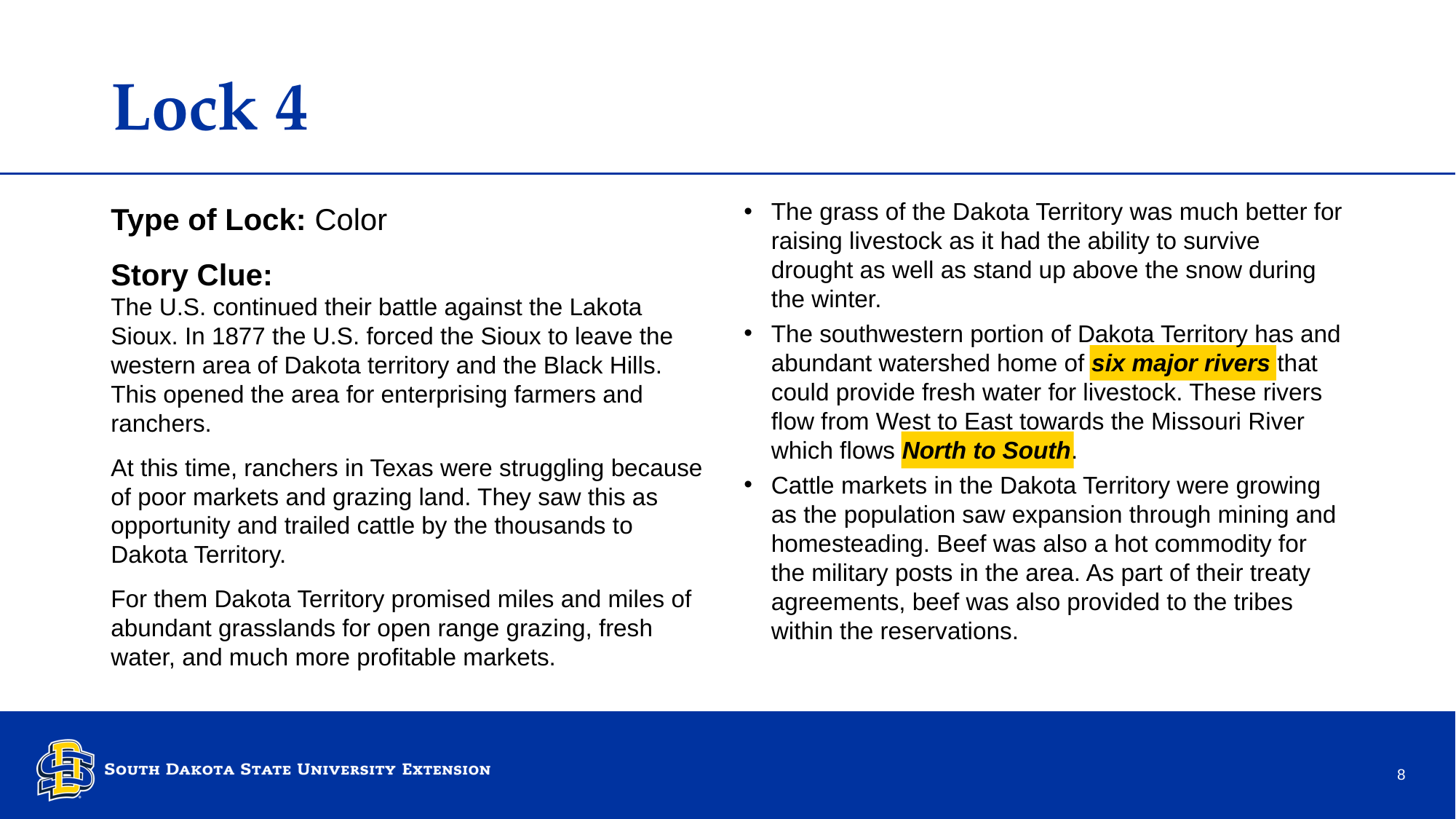

# Lock 4 – 1
Type of Lock: Color
Story Clue:
The U.S. continued their battle against the Lakota Sioux. In 1877 the U.S. forced the Sioux to leave the western area of Dakota territory and the Black Hills. This opened the area for enterprising farmers and ranchers.
At this time, ranchers in Texas were struggling because of poor markets and grazing land. They saw this as opportunity and trailed cattle by the thousands to Dakota Territory.
For them Dakota Territory promised miles and miles of abundant grasslands for open range grazing, fresh water, and much more profitable markets.
The grass of the Dakota Territory was much better for raising livestock as it had the ability to survive drought as well as stand up above the snow during the winter.
The southwestern portion of Dakota Territory has and abundant watershed home of six major rivers that could provide fresh water for livestock. These rivers flow from West to East towards the Missouri River which flows North to South.
Cattle markets in the Dakota Territory were growing as the population saw expansion through mining and homesteading. Beef was also a hot commodity for the military posts in the area. As part of their treaty agreements, beef was also provided to the tribes within the reservations.